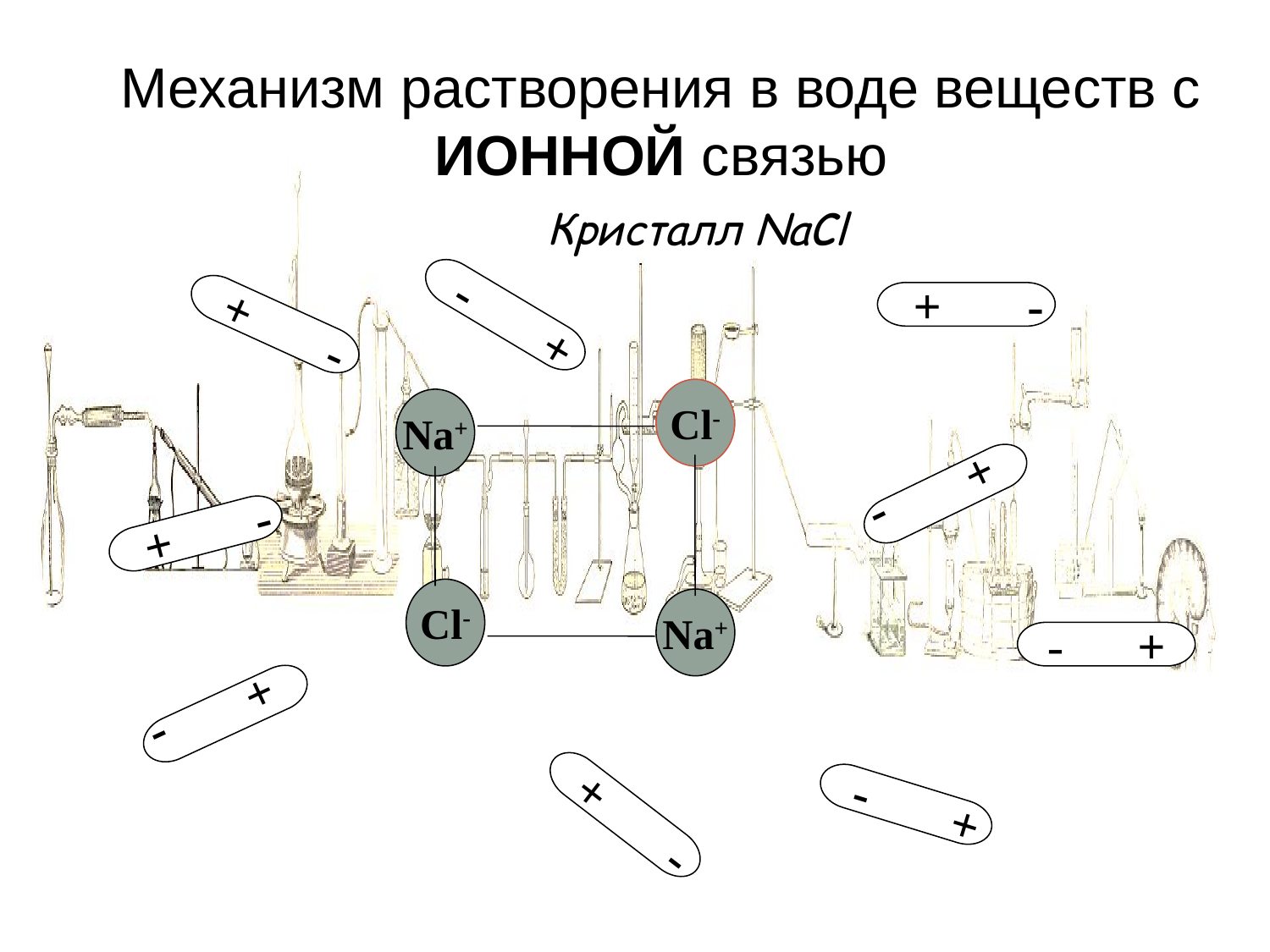

Механизм растворения в воде веществ с ИОННОЙ связью
Кристалл NaCl
  +       -
  -       +
  +       -
Cl-
Na+

  +       -
  +       -
Cl-
Na+
-      +

  +       -
  -       +
  +       -